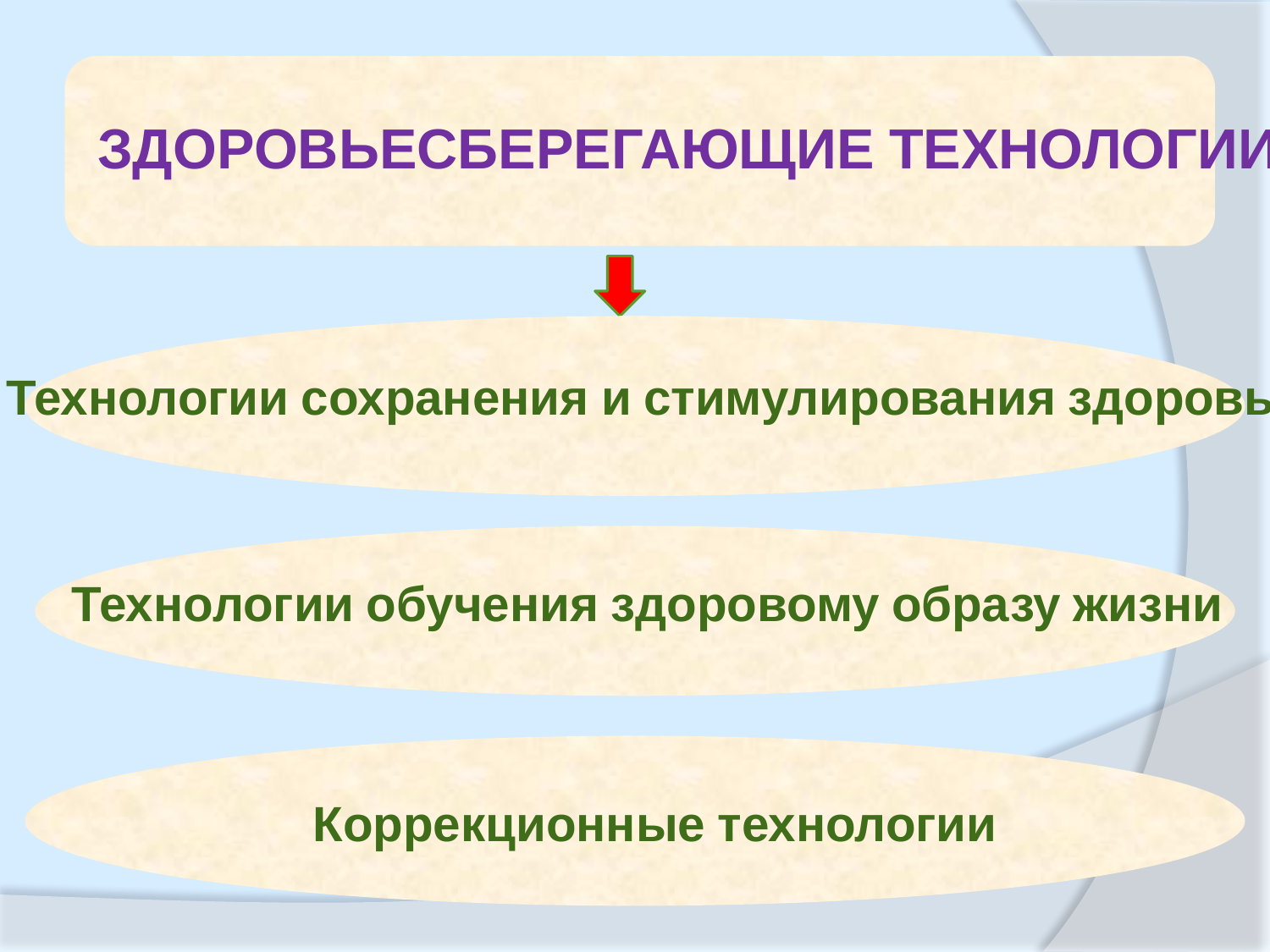

Здоровьесберегающие технологии

Технологии сохранения и стимулирования здоровья

Технологии обучения здоровому образу жизни

Коррекционные технологии